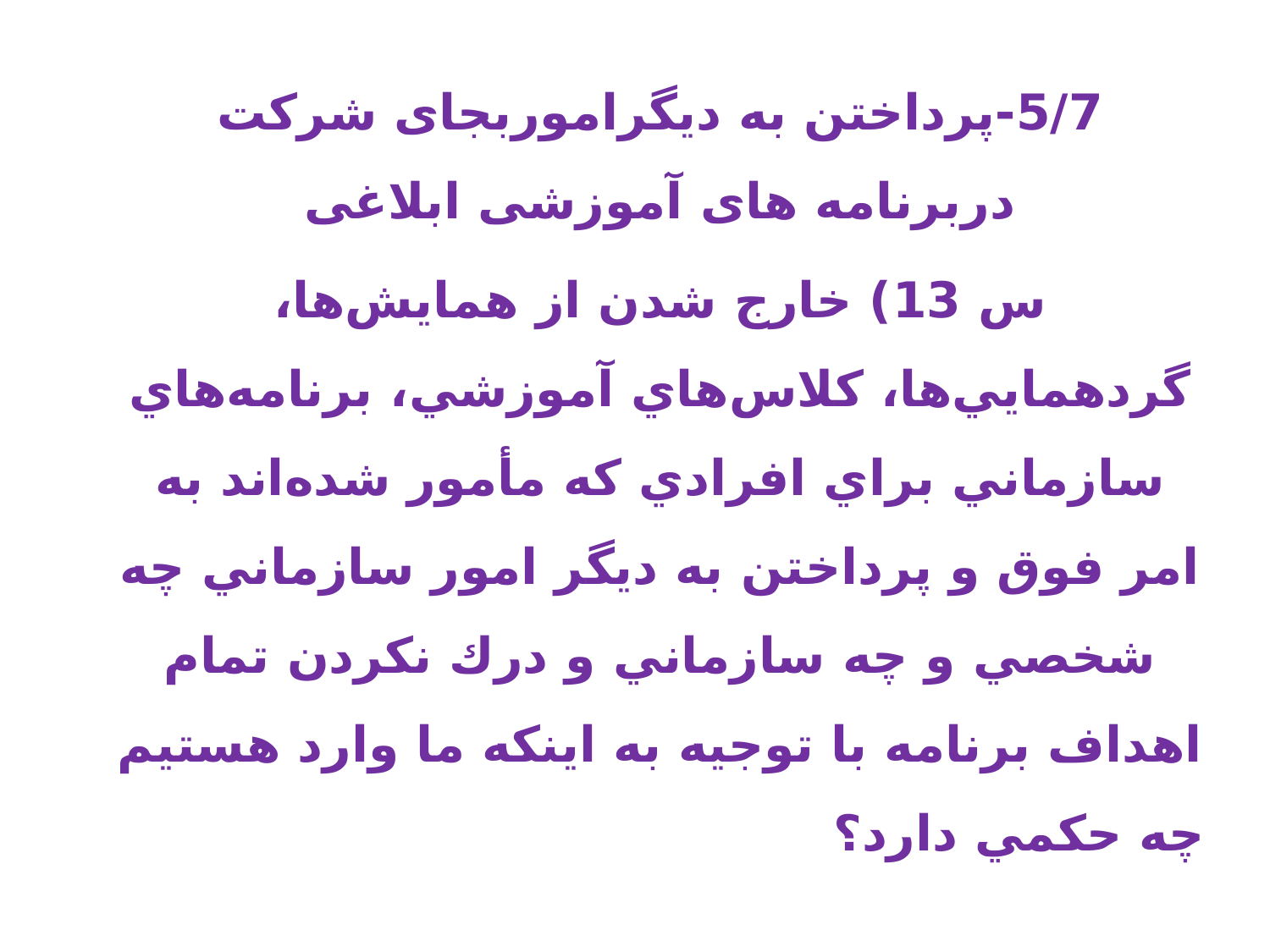

5/7-پرداختن به دیگراموربجای شرکت دربرنامه های آموزشی ابلاغی
س 13) خارج شدن از همايش‌ها، گردهمايي‌ها، كلاس‌هاي آموزشي، برنامه‌هاي سازماني براي افرادي كه مأمور شده‌اند به امر فوق و پرداختن به ديگر امور سازماني چه شخصي و چه سازماني و درك نكردن تمام اهداف برنامه با توجيه به اينكه ما وارد هستيم چه حكمي دارد؟                                                                                                                          ج) جايز نيست، بلكه اگر موجب اتلاف وقت و بيت‌المال گردد حرام خواهد بود.